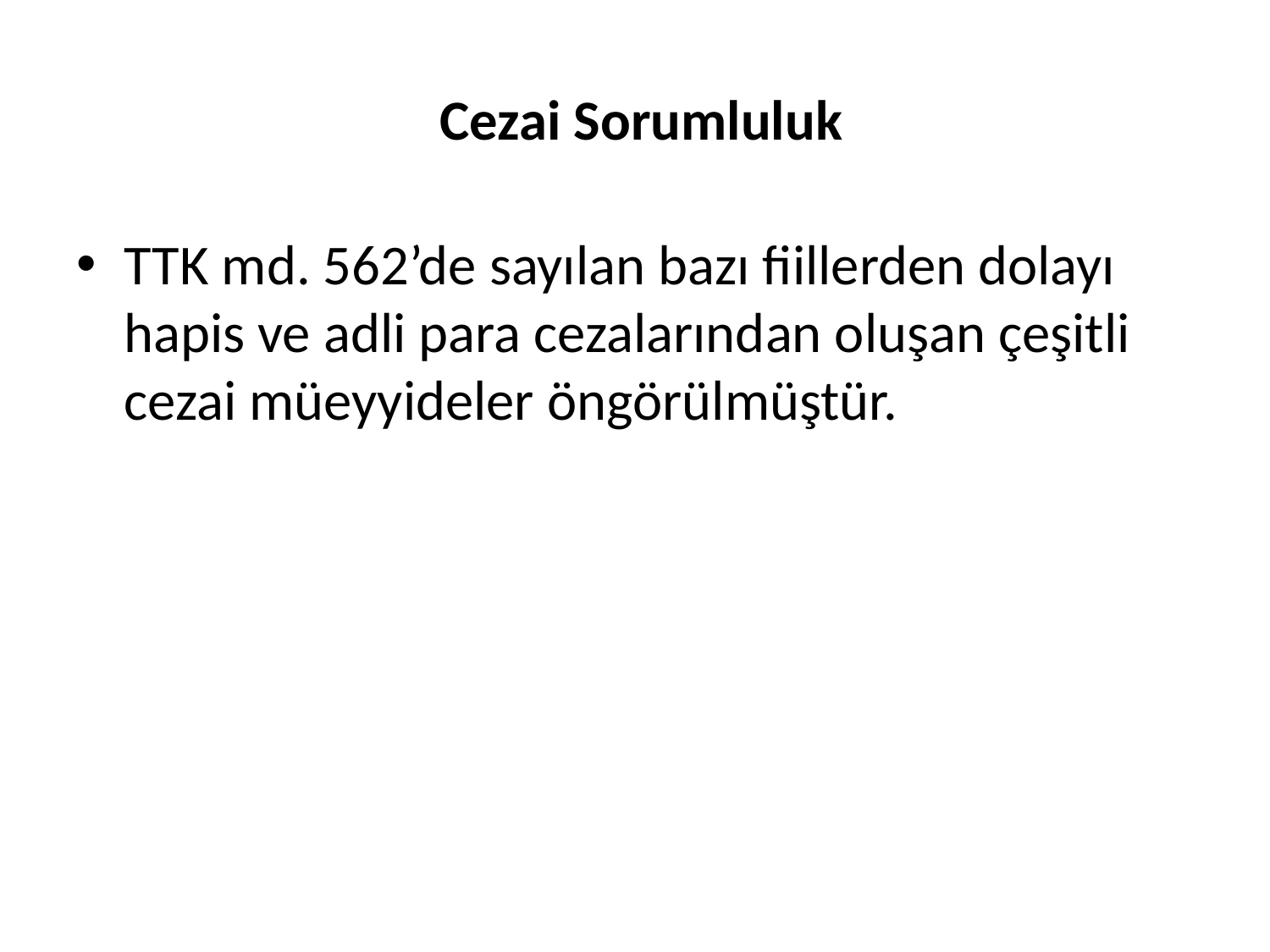

# Cezai Sorumluluk
TTK md. 562’de sayılan bazı fiillerden dolayı hapis ve adli para cezalarından oluşan çeşitli cezai müeyyideler öngörülmüştür.